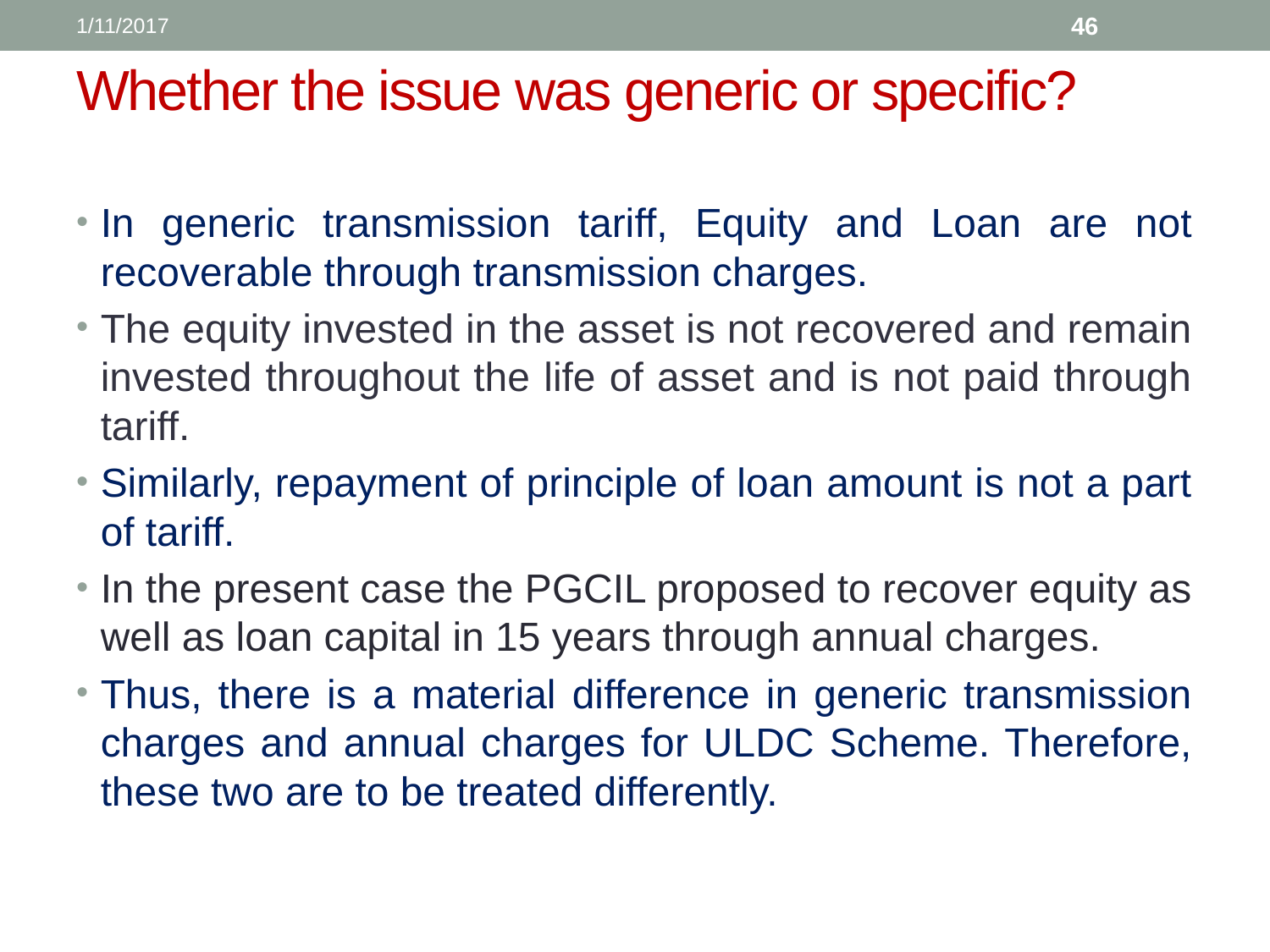

1/11/2017
46
# Whether the issue was generic or specific?
In generic transmission tariff, Equity and Loan are not recoverable through transmission charges.
The equity invested in the asset is not recovered and remain invested throughout the life of asset and is not paid through tariff.
Similarly, repayment of principle of loan amount is not a part of tariff.
In the present case the PGCIL proposed to recover equity as well as loan capital in 15 years through annual charges.
Thus, there is a material difference in generic transmission charges and annual charges for ULDC Scheme. Therefore, these two are to be treated differently.